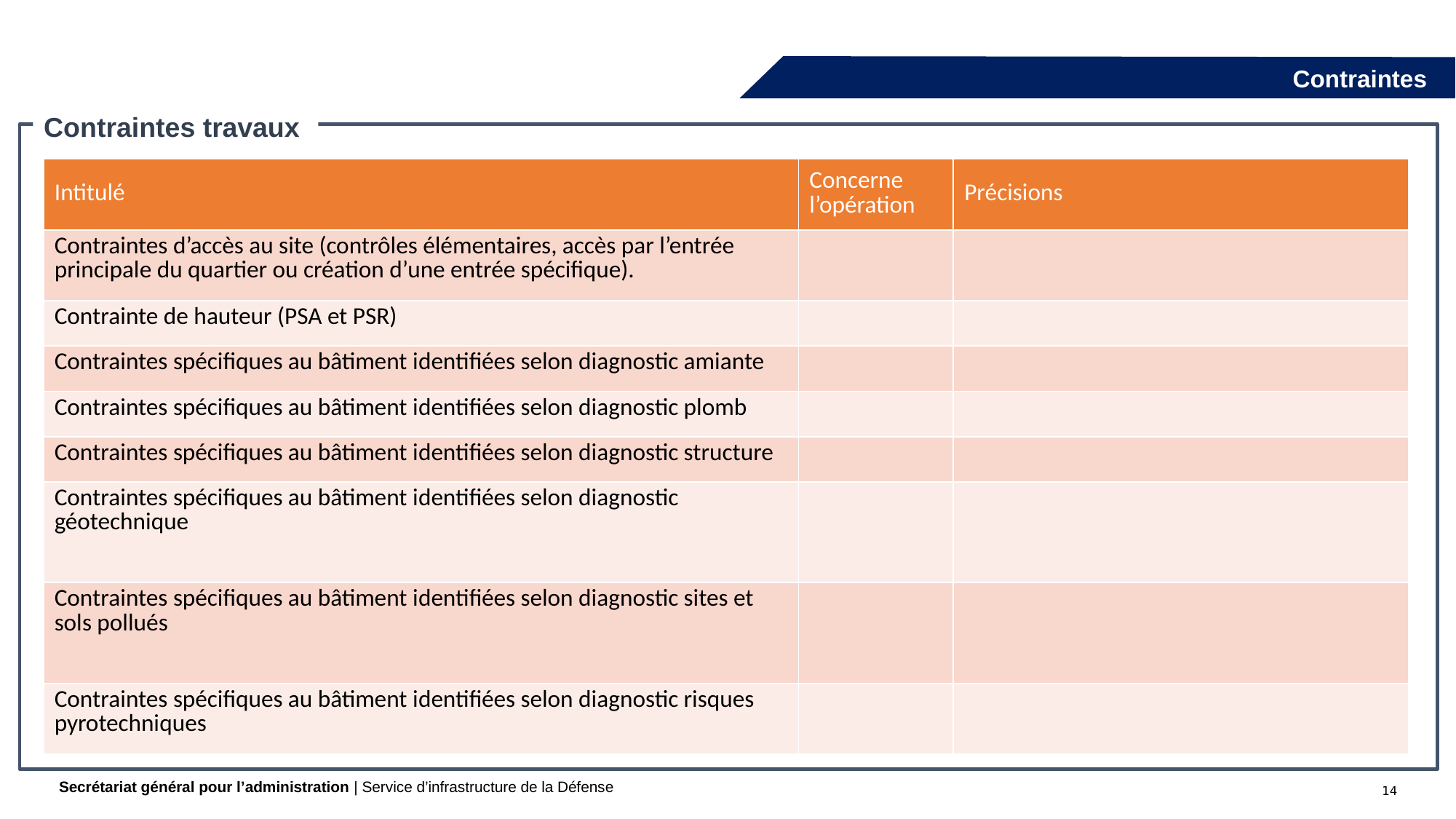

Contraintes
Contraintes travaux

| Intitulé | Concerne l’opération | Précisions |
| --- | --- | --- |
| Contraintes d’accès au site (contrôles élémentaires, accès par l’entrée principale du quartier ou création d’une entrée spécifique). |  |  |
| Contrainte de hauteur (PSA et PSR) |  |  |
| Contraintes spécifiques au bâtiment identifiées selon diagnostic amiante |  |  |
| Contraintes spécifiques au bâtiment identifiées selon diagnostic plomb |  |  |
| Contraintes spécifiques au bâtiment identifiées selon diagnostic structure |  |  |
| Contraintes spécifiques au bâtiment identifiées selon diagnostic géotechnique |  |  |
| Contraintes spécifiques au bâtiment identifiées selon diagnostic sites et sols pollués |  |  |
| Contraintes spécifiques au bâtiment identifiées selon diagnostic risques pyrotechniques |  |  |
14